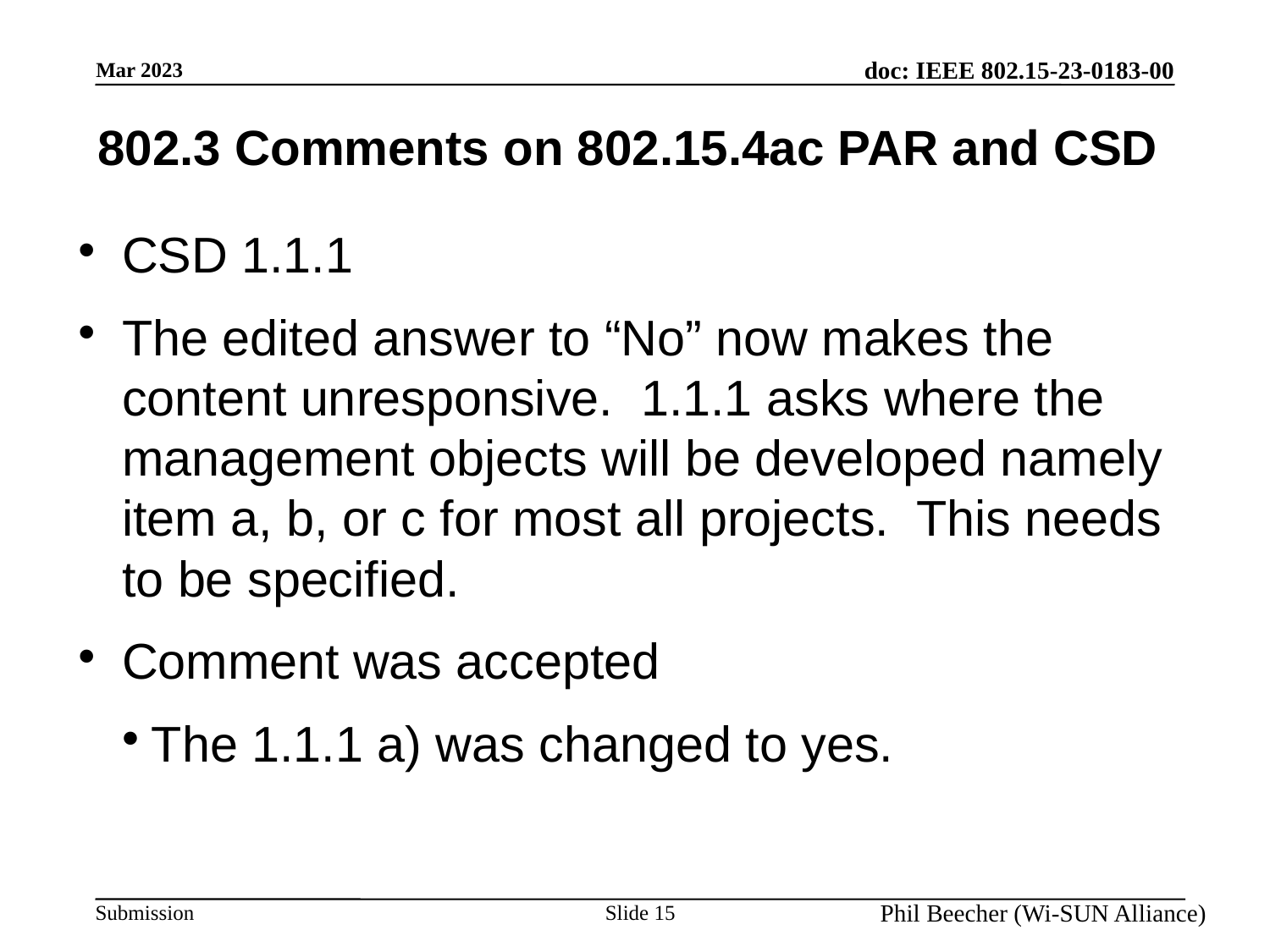

802.3 Comments on 802.15.4ac PAR and CSD
CSD 1.1.1
The edited answer to “No” now makes the content unresponsive.  1.1.1 asks where the management objects will be developed namely item a, b, or c for most all projects.  This needs to be specified.
Comment was accepted
The 1.1.1 a) was changed to yes.
Slide 15